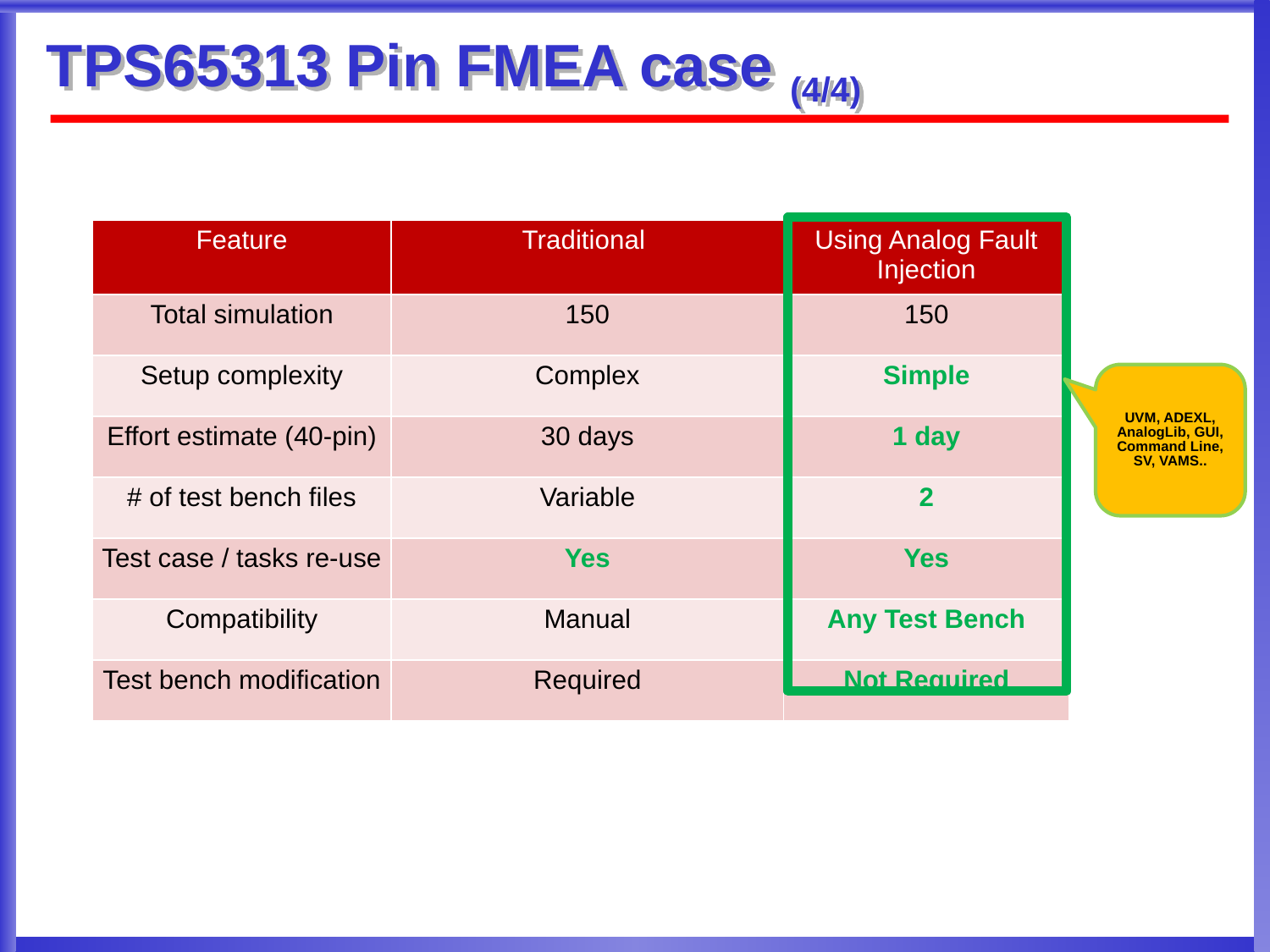

# TPS65313 Pin FMEA case (4/4)

| Feature | Traditional | Using Analog Fault Injection |
| --- | --- | --- |
| Total simulation | 150 | 150 |
| Setup complexity | Complex | Simple |
| Effort estimate (40-pin) | 30 days | 1 day |
| # of test bench files | Variable | 2 |
| Test case / tasks re-use | Yes | Yes |
| Compatibility | Manual | Any Test Bench |
| Test bench modification | Required | Not Required |
UVM, ADEXL, AnalogLib, GUI, Command Line, SV, VAMS..